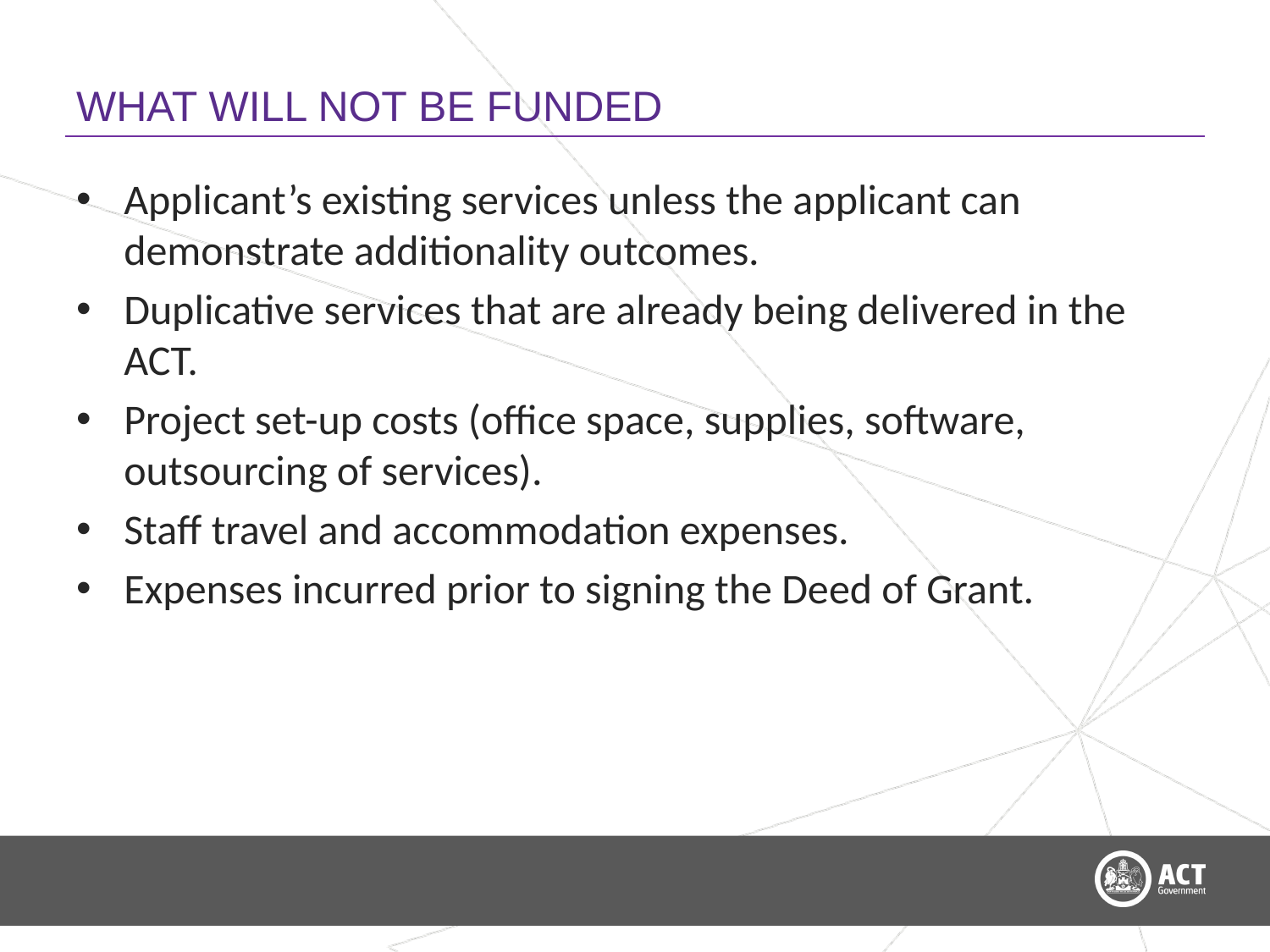

# WHAT WILL NOT BE FUNDED
Applicant’s existing services unless the applicant can demonstrate additionality outcomes.
Duplicative services that are already being delivered in the ACT.
Project set-up costs (office space, supplies, software, outsourcing of services).
Staff travel and accommodation expenses.
Expenses incurred prior to signing the Deed of Grant.